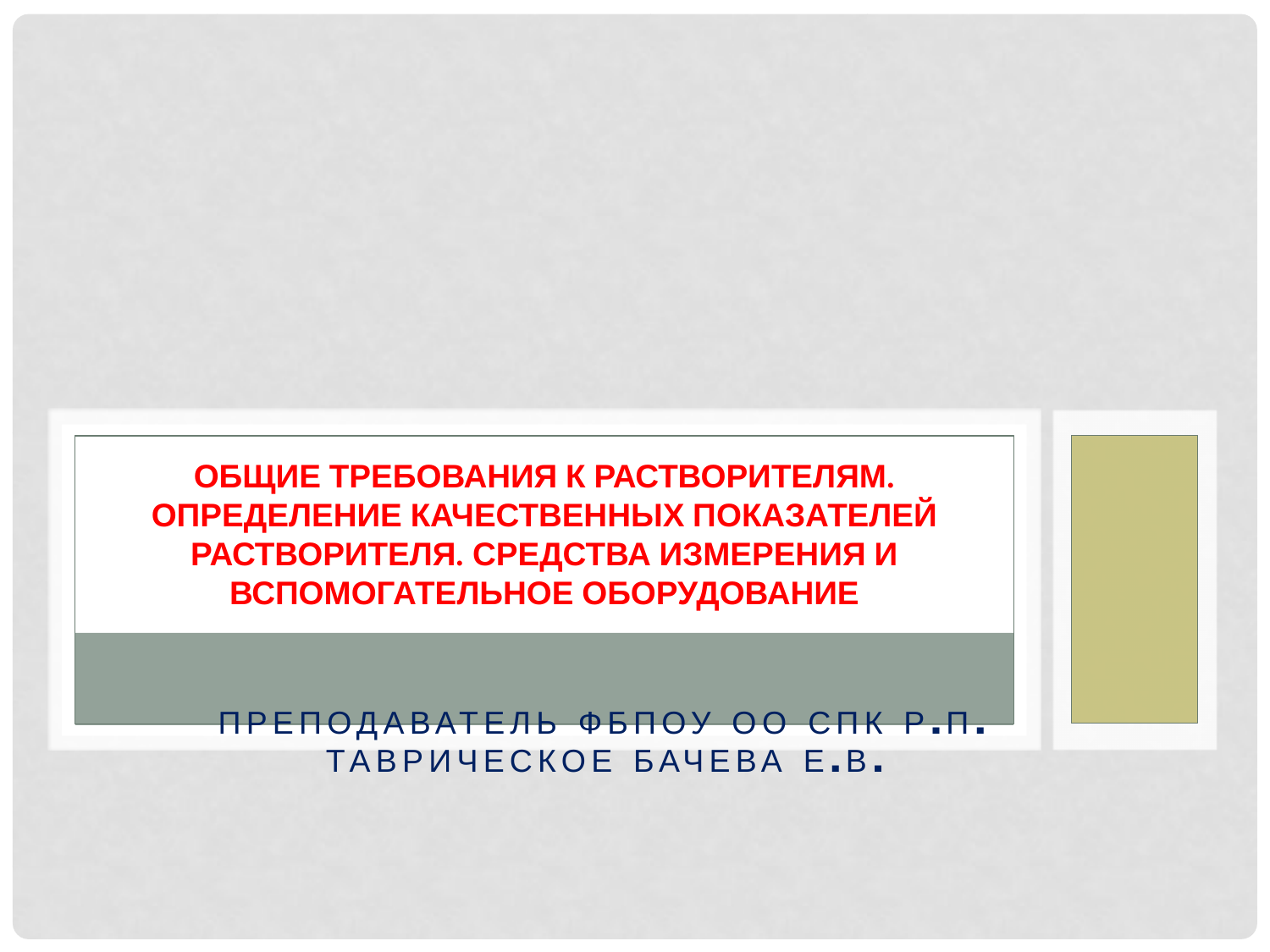

# Общие требования к растворителям. Определение качественных показателей растворителя. Средства измерения и вспомогательное оборудование
Преподаватель ФБПОУ ОО СПК р.п. Таврическое Бачева Е.В.